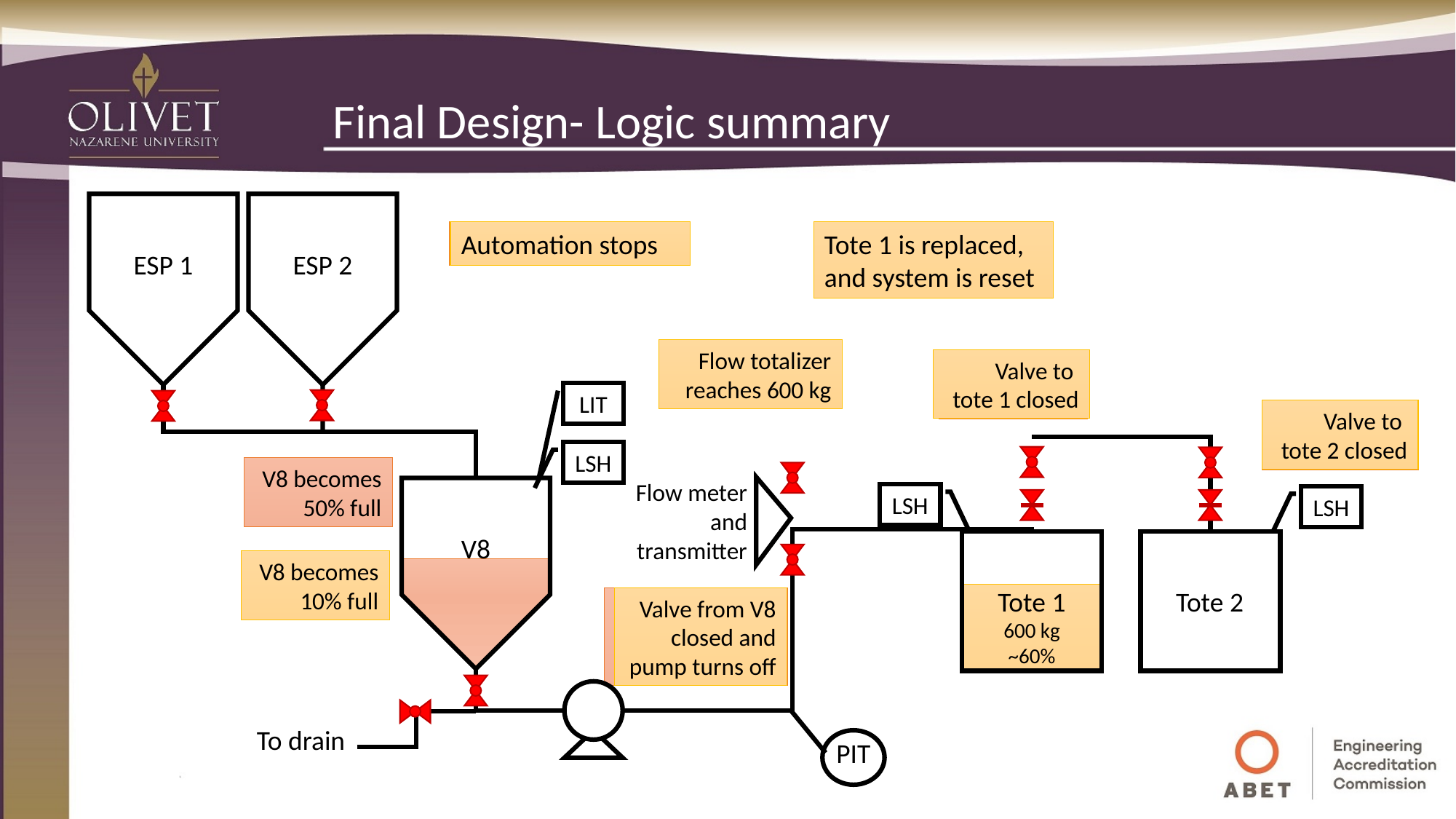

# Final Design- Logic summary

ESP 1
ESP 2
LIT

LSH

Flow meter and transmitter

V8
LSH
LSH

Tote 1
Tote 2

PIT
Automation starts
Automation stops
Tote 1 is replaced, and system is reset
Flow totalizer reaches 600 kg
Valve to
tote 1 closed
Valve to
tote 1 opens
Valve to
tote 2 closed
Valve to
tote 2 closed
V8 becomes 50% full

V8 becomes 10% full

600 kg
~60%
Valve from V8 opens and pump turns on
Valve from V8 closed and pump turns off

400 kg

To drain